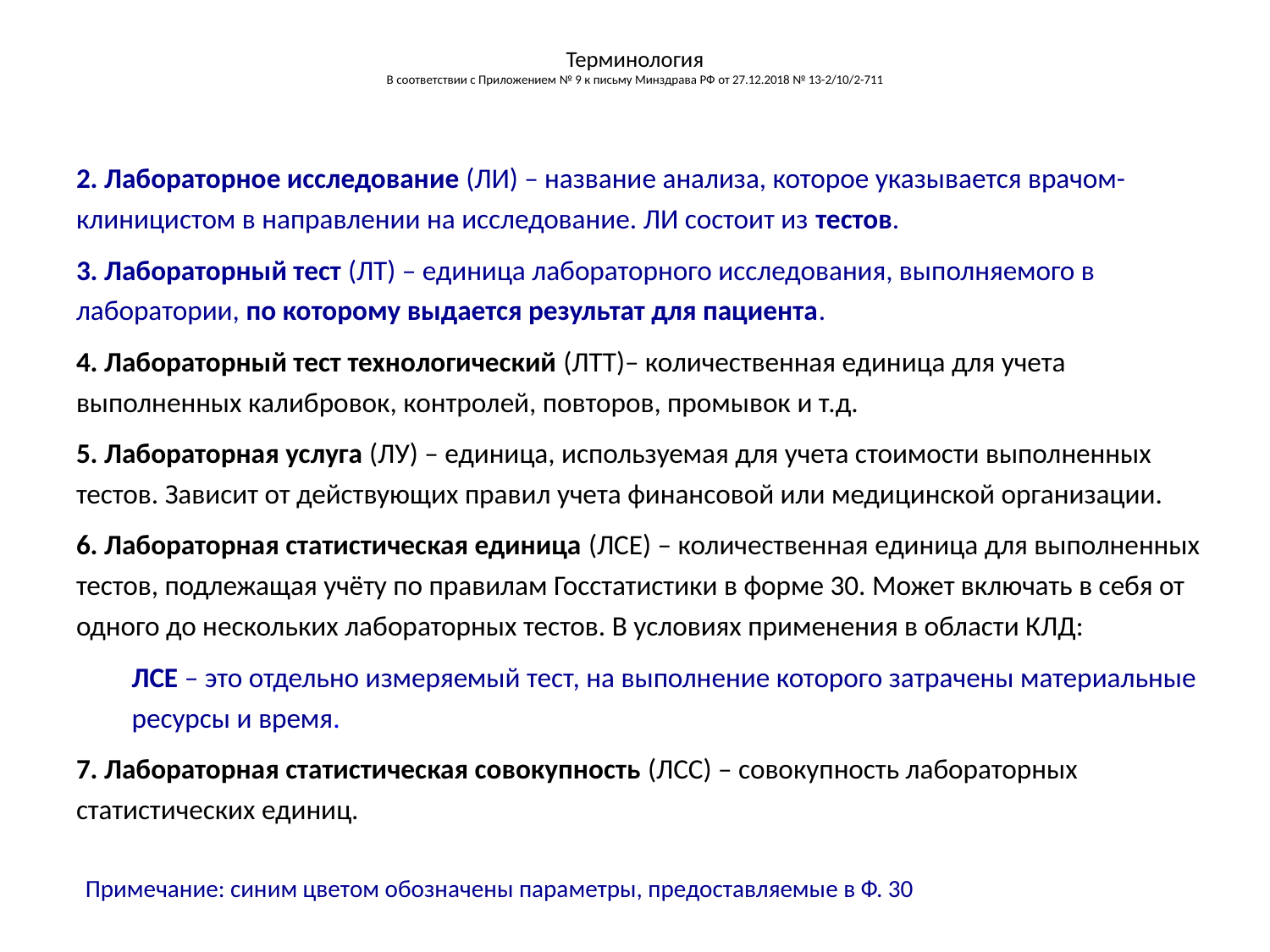

# Терминология В соответствии с Приложением № 9 к письму Минздрава РФ от 27.12.2018 № 13-2/10/2-711
2. Лабораторное исследование (ЛИ) – название анализа, которое указывается врачом-клиницистом в направлении на исследование. ЛИ состоит из тестов.
3. Лабораторный тест (ЛТ) – единица лабораторного исследования, выполняемого в лаборатории, по которому выдается результат для пациента.
4. Лабораторный тест технологический (ЛТТ)– количественная единица для учета выполненных калибровок, контролей, повторов, промывок и т.д.
5. Лабораторная услуга (ЛУ) – единица, используемая для учета стоимости выполненных тестов. Зависит от действующих правил учета финансовой или медицинской организации.
6. Лабораторная статистическая единица (ЛСЕ) – количественная единица для выполненных тестов, подлежащая учёту по правилам Госстатистики в форме 30. Может включать в себя от одного до нескольких лабораторных тестов. В условиях применения в области КЛД:
ЛСЕ – это отдельно измеряемый тест, на выполнение которого затрачены материальные ресурсы и время.
7. Лабораторная статистическая совокупность (ЛСС) – совокупность лабораторных статистических единиц.

Примечание: синим цветом обозначены параметры, предоставляемые в Ф. 30